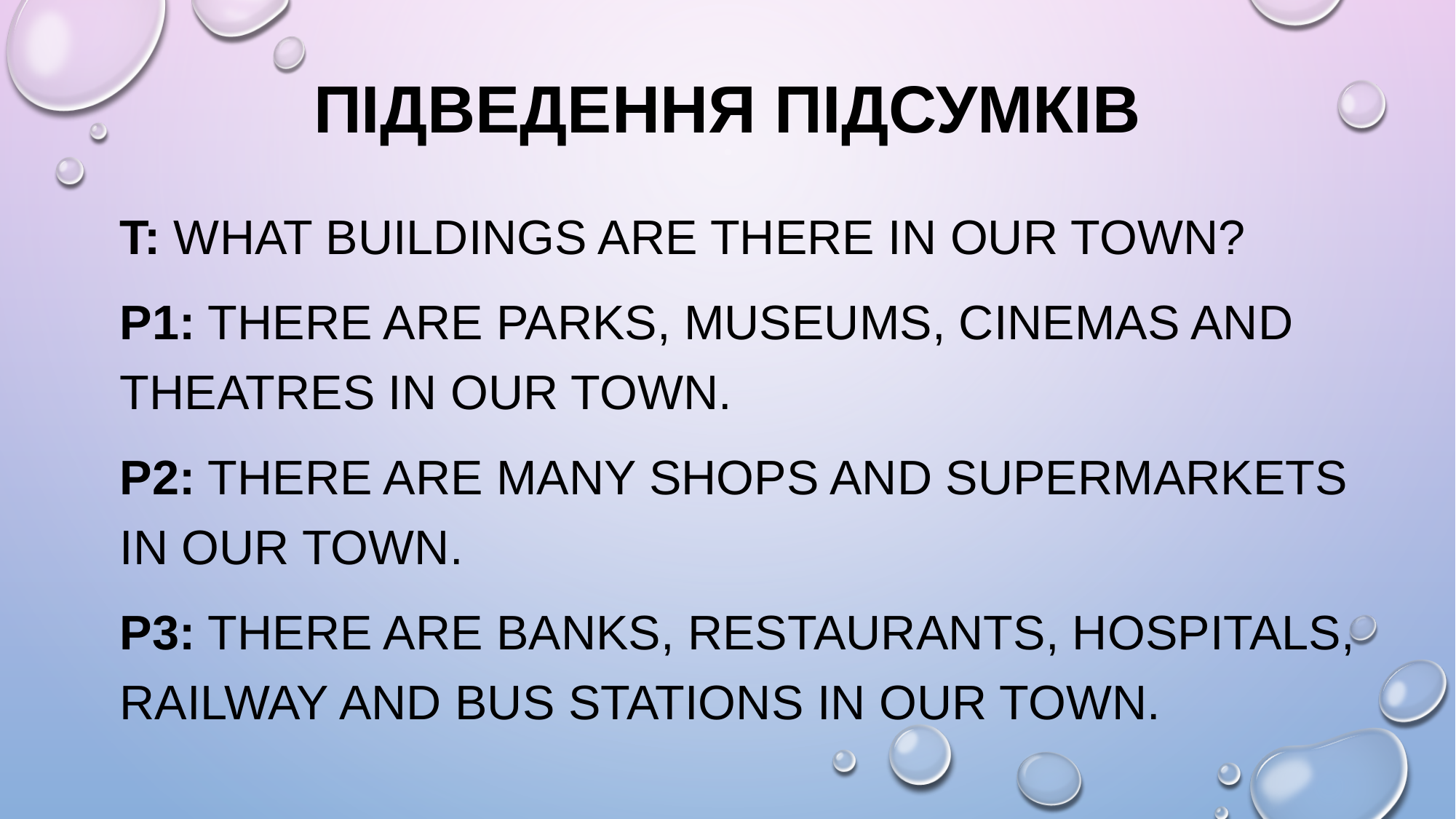

# Підведення підсумків
T: What buildings are there in our town?
P1: There are parks, museums, cinemas and theatres in our town.
P2: There are many shops and supermarkets in our town.
P3: There are banks, restaurants, hospitals, railway and bus stations in our town.